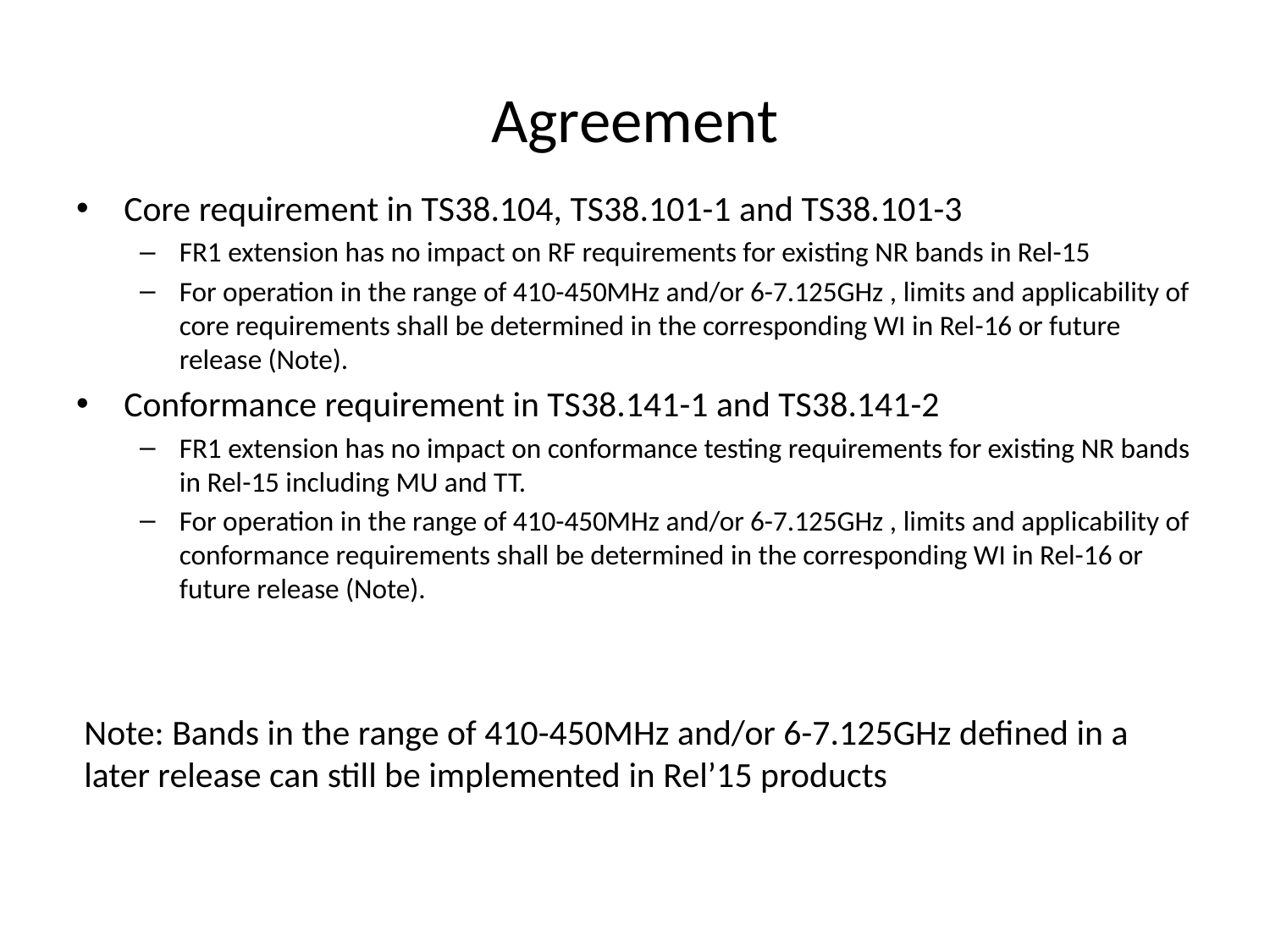

# Agreement
Core requirement in TS38.104, TS38.101-1 and TS38.101-3
FR1 extension has no impact on RF requirements for existing NR bands in Rel-15
For operation in the range of 410-450MHz and/or 6-7.125GHz , limits and applicability of core requirements shall be determined in the corresponding WI in Rel-16 or future release (Note).
Conformance requirement in TS38.141-1 and TS38.141-2
FR1 extension has no impact on conformance testing requirements for existing NR bands in Rel-15 including MU and TT.
For operation in the range of 410-450MHz and/or 6-7.125GHz , limits and applicability of conformance requirements shall be determined in the corresponding WI in Rel-16 or future release (Note).

Note: Bands in the range of 410-450MHz and/or 6-7.125GHz defined in a later release can still be implemented in Rel’15 products